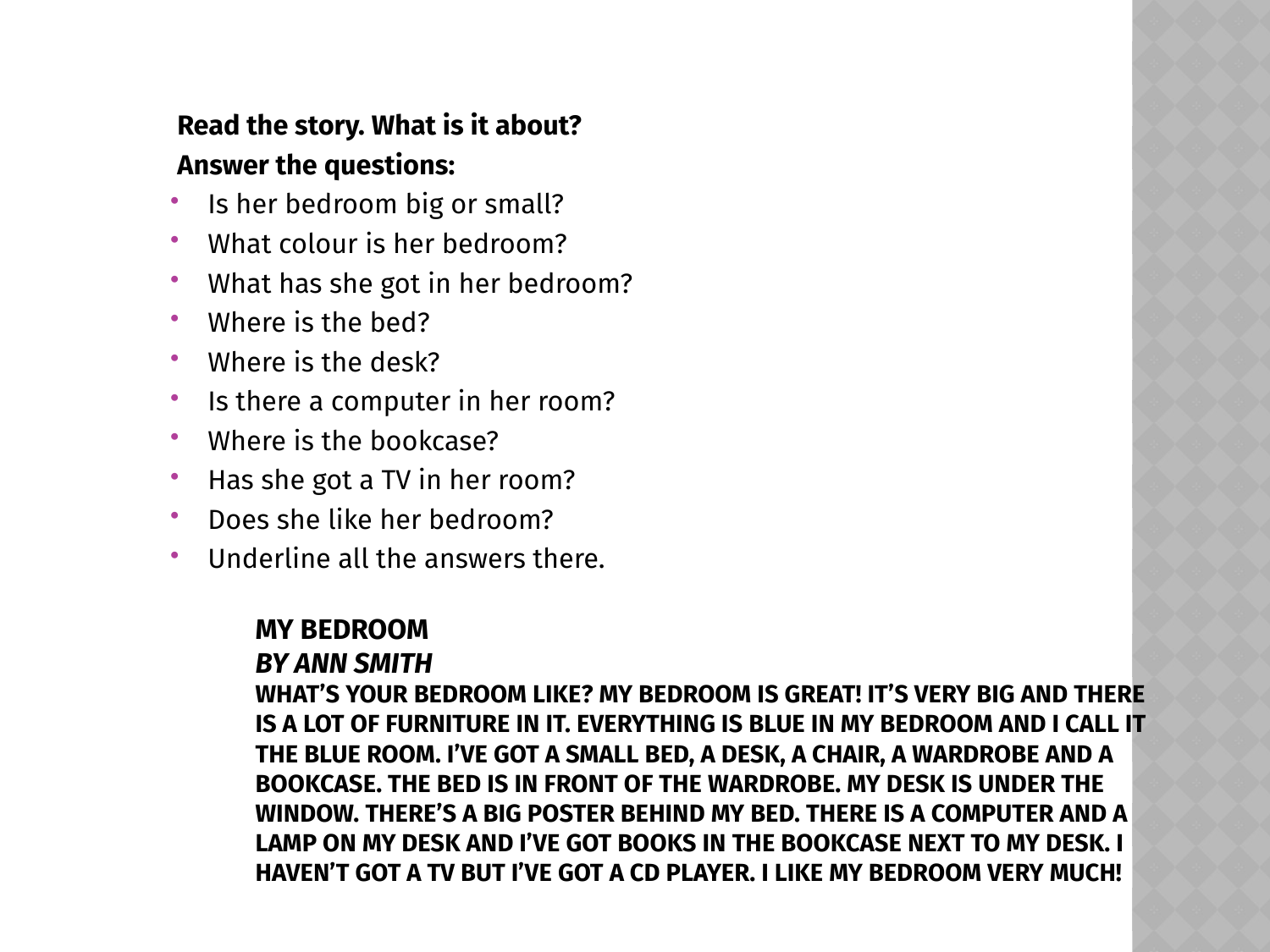

Read the story. What is it about?
Answer the questions:
Is her bedroom big or small?
What colour is her bedroom?
What has she got in her bedroom?
Where is the bed?
Where is the desk?
Is there a computer in her room?
Where is the bookcase?
Has she got a TV in her room?
Does she like her bedroom?
Underline all the answers there.
# My bedroom by Ann Smith What’s your bedroom like? My bedroom is great! It’s very big and there is a lot of furniture in it. Everything is blue in my bedroom and I call it the blue room. I’ve got a small bed, a desk, a chair, a wardrobe and a bookcase. The bed is in front of the wardrobe. My desk is under the window. There’s a big poster behind my bed. There is a computer and a lamp on my desk and I’ve got books in the bookcase next to my desk. I haven’t got a TV but I’ve got a CD player. I like my bedroom very much!